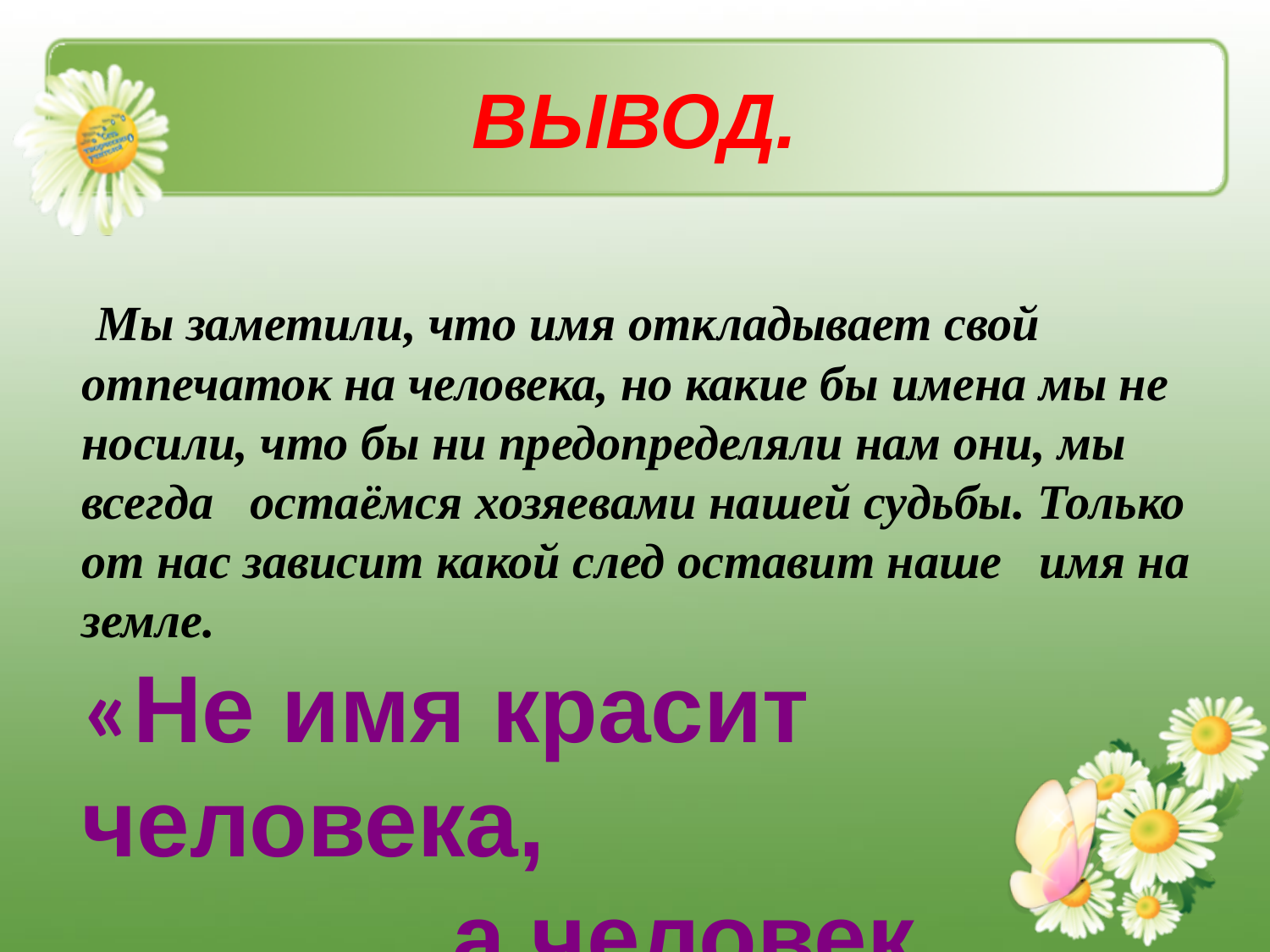

# ВЫВОД.
 Мы заметили, что имя откладывает свой отпечаток на человека, но какие бы имена мы не носили, что бы ни предопределяли нам они, мы всегда   остаёмся хозяевами нашей судьбы. Только от нас зависит какой след оставит наше   имя на земле.
«Не имя красит человека,
              а человек имя.»